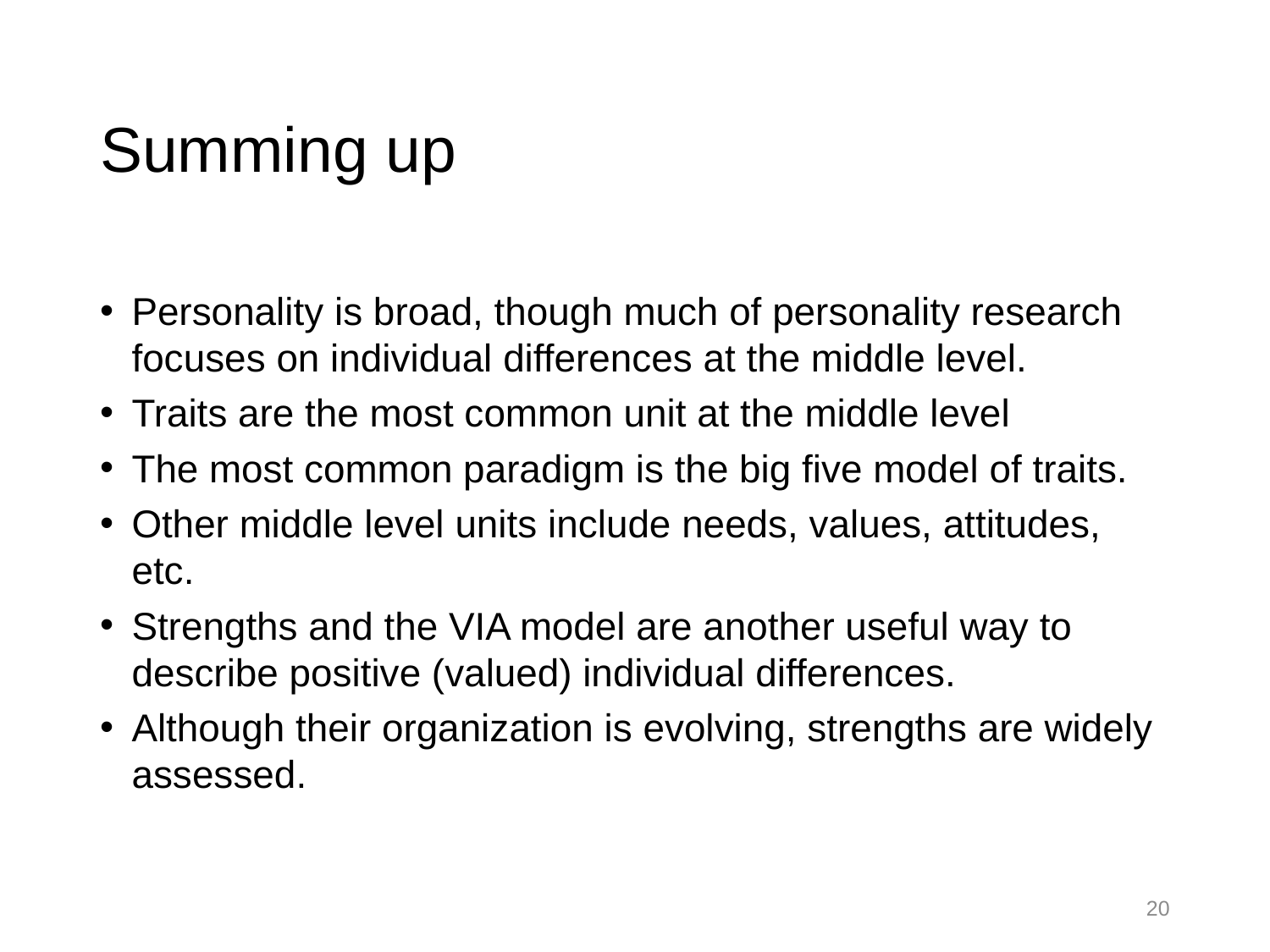

# Summing up
Personality is broad, though much of personality research focuses on individual differences at the middle level.
Traits are the most common unit at the middle level
The most common paradigm is the big five model of traits.
Other middle level units include needs, values, attitudes, etc.
Strengths and the VIA model are another useful way to describe positive (valued) individual differences.
Although their organization is evolving, strengths are widely assessed.
20